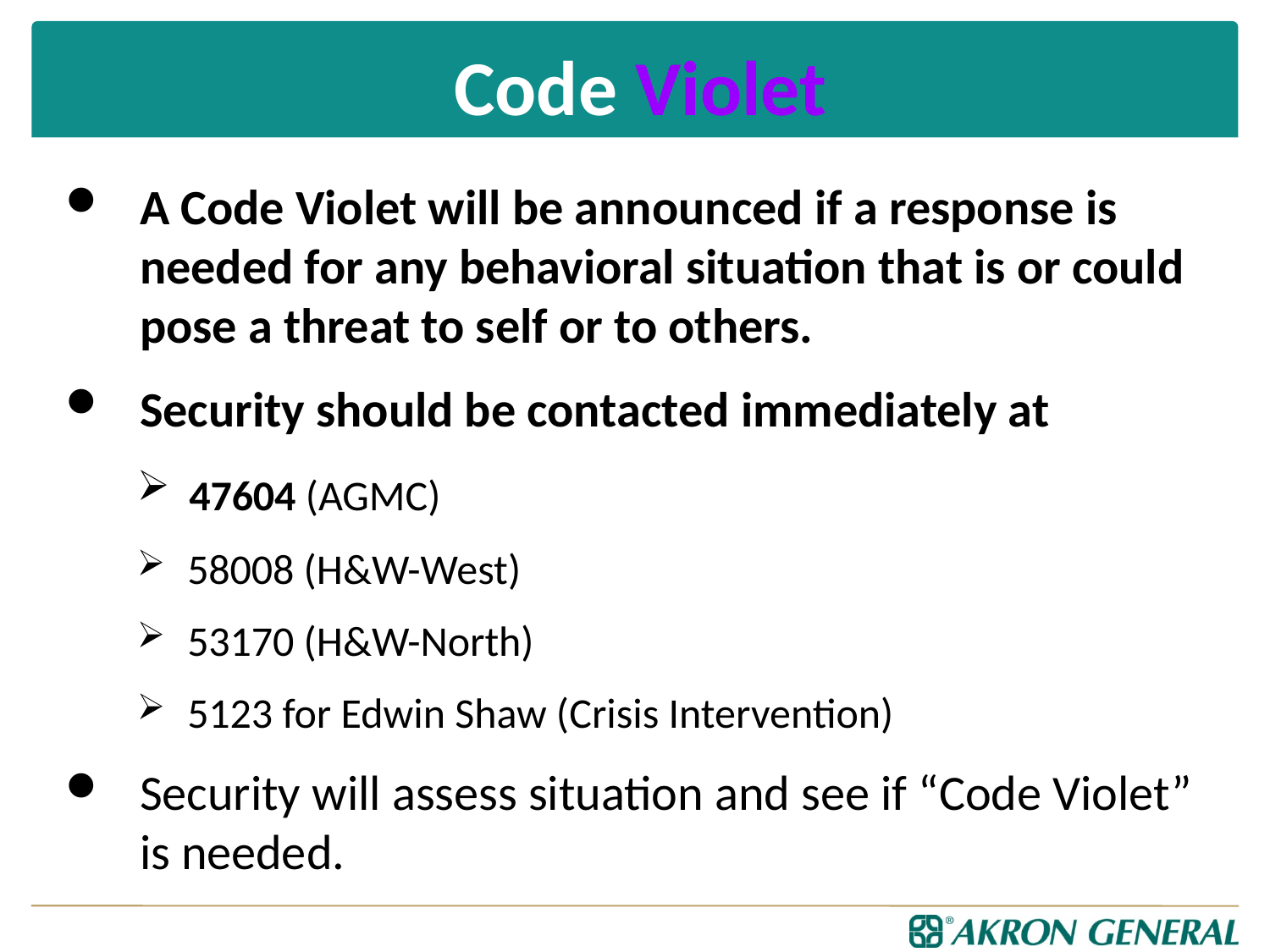

# Code Violet
A Code Violet will be announced if a response is needed for any behavioral situation that is or could pose a threat to self or to others.
Security should be contacted immediately at
 47604 (AGMC)
 58008 (H&W-West)
 53170 (H&W-North)
 5123 for Edwin Shaw (Crisis Intervention)
Security will assess situation and see if “Code Violet” is needed.